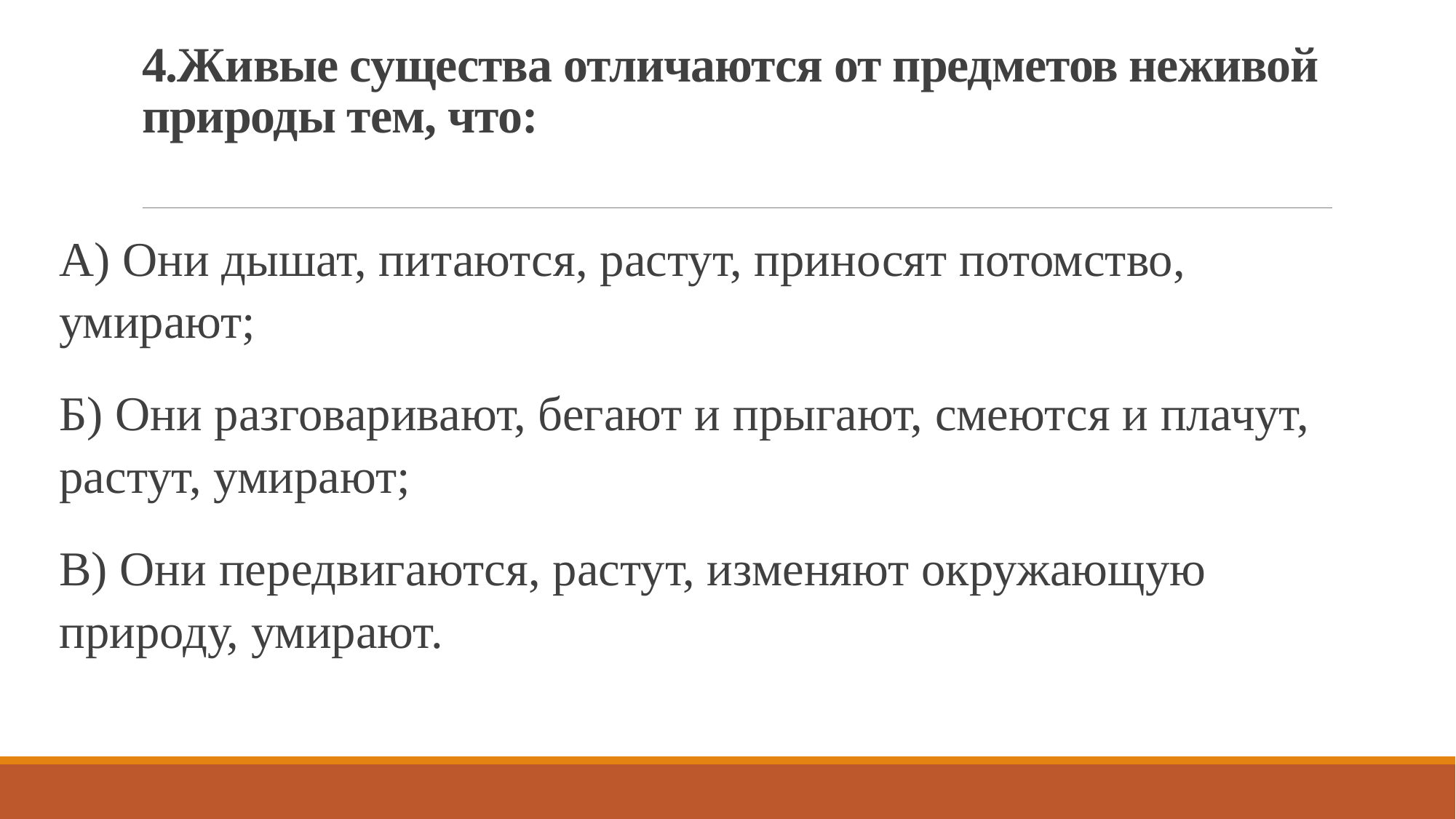

# 4.Живые существа отличаются от предметов неживой природы тем, что:
А) Они дышат, питаются, растут, приносят потомство, умирают;
Б) Они разговаривают, бегают и прыгают, смеются и плачут, растут, умирают;
В) Они передвигаются, растут, изменяют окружающую природу, умирают.